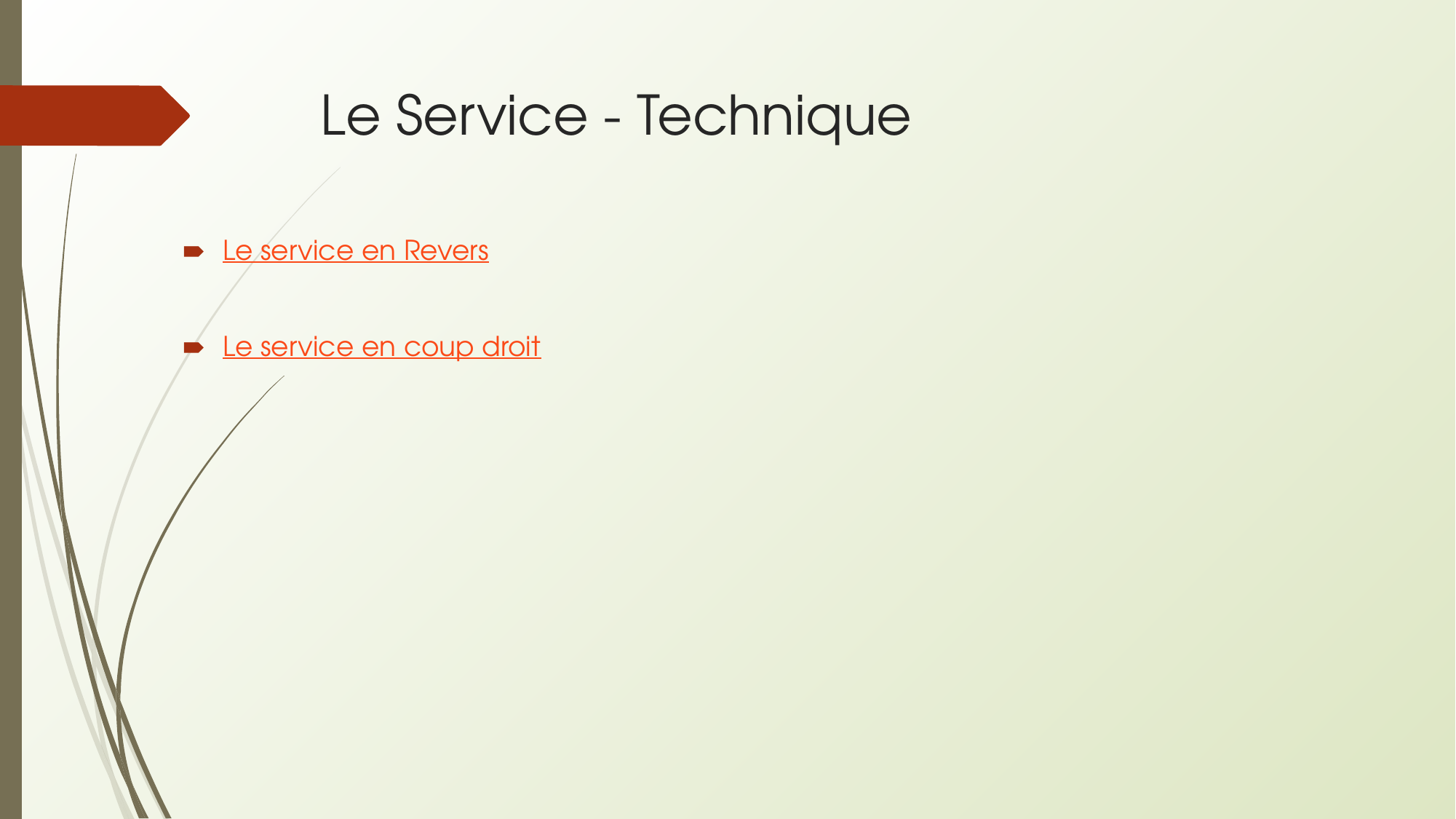

# Le Service - Technique
Le service en Revers

Le service en coup droit